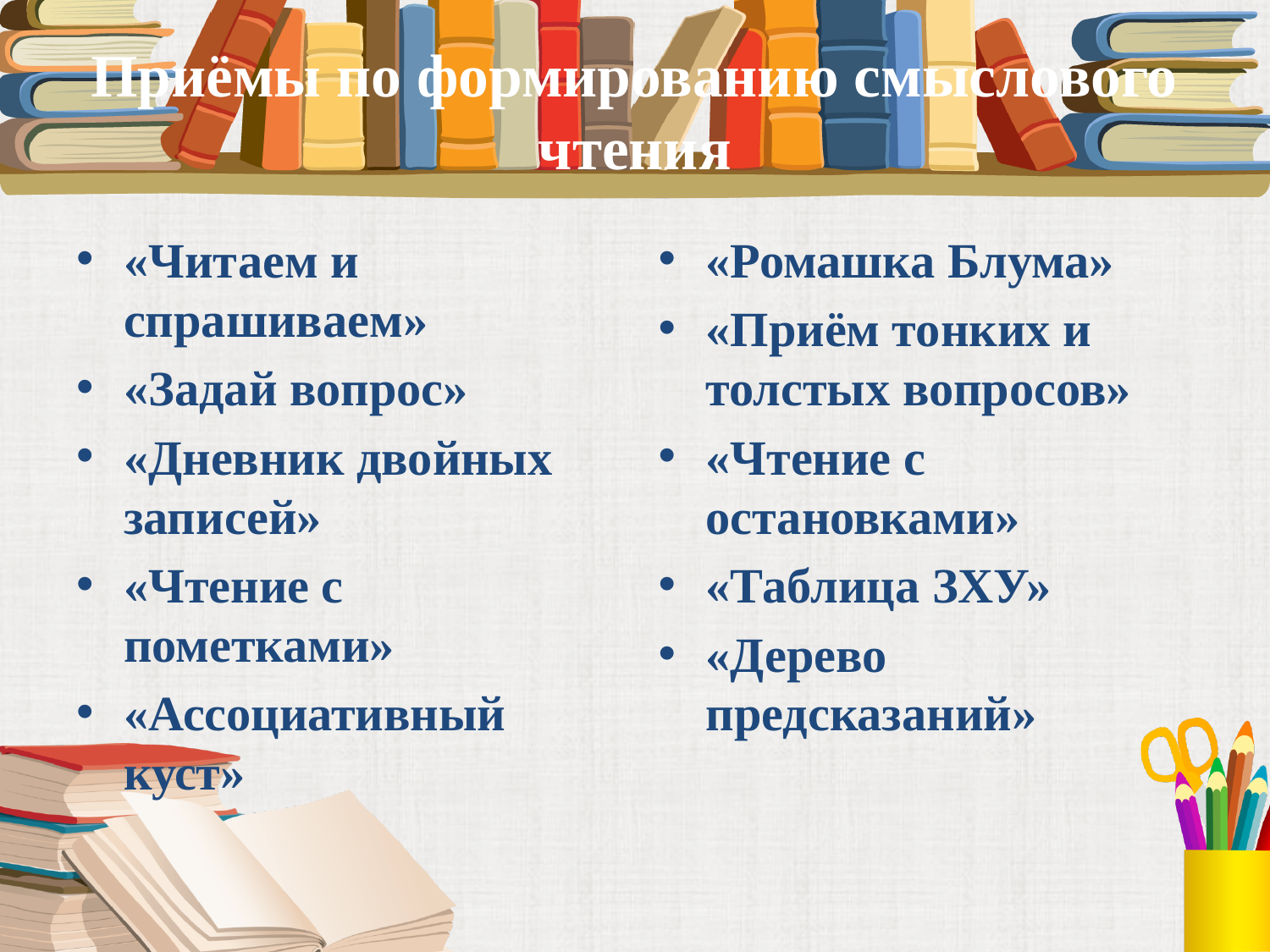

# Приёмы по формированию смыслового чтения
«Читаем и спрашиваем»
«Задай вопрос»
«Дневник двойных записей»
«Чтение с пометками»
«Ассоциативный куст»

«Ромашка Блума»
«Приём тонких и толстых вопросов»
«Чтение с остановками»
«Таблица ЗХУ»
«Дерево предсказаний»